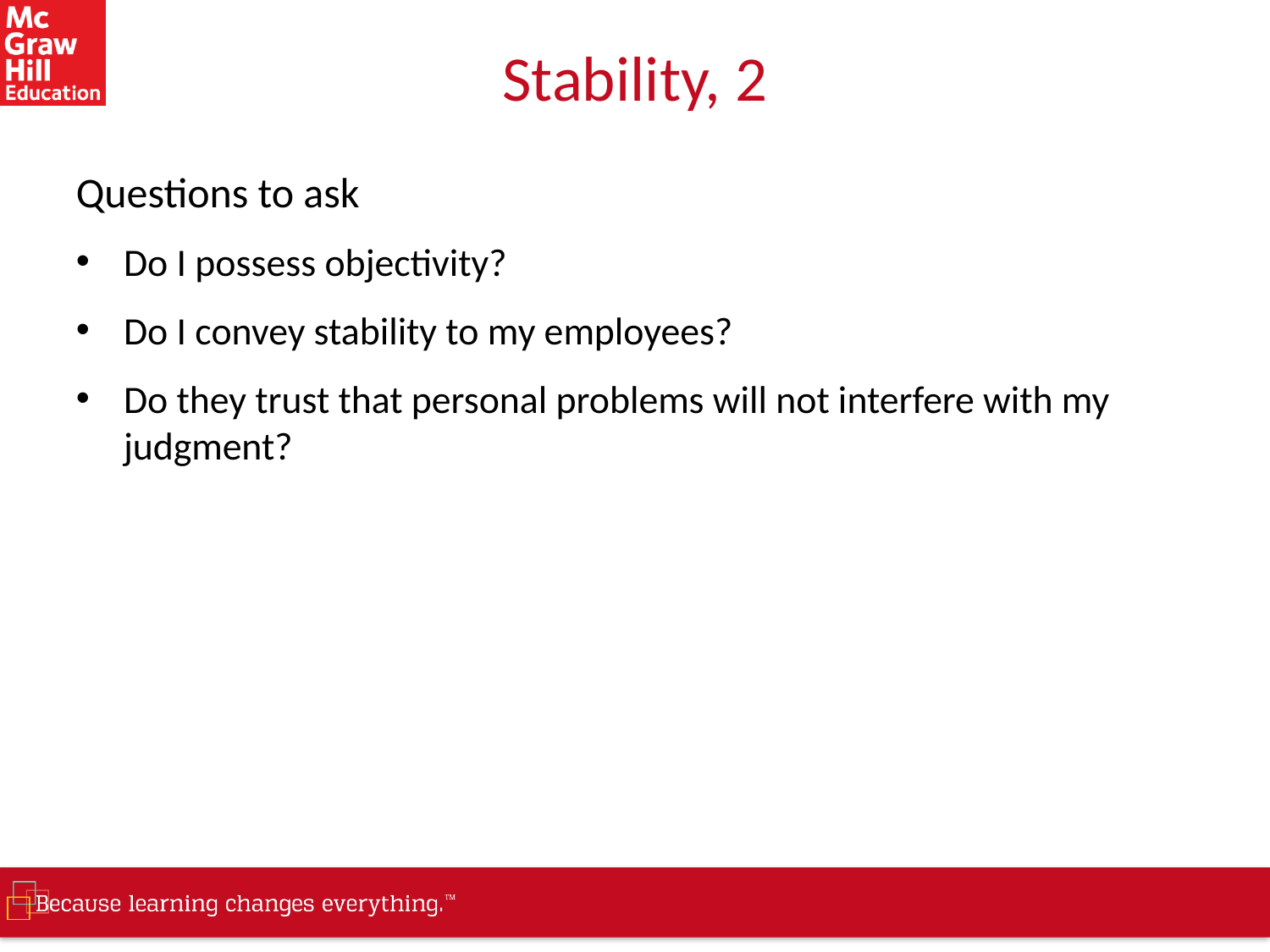

# Stability, 2
Questions to ask
Do I possess objectivity?
Do I convey stability to my employees?
Do they trust that personal problems will not interfere with my judgment?